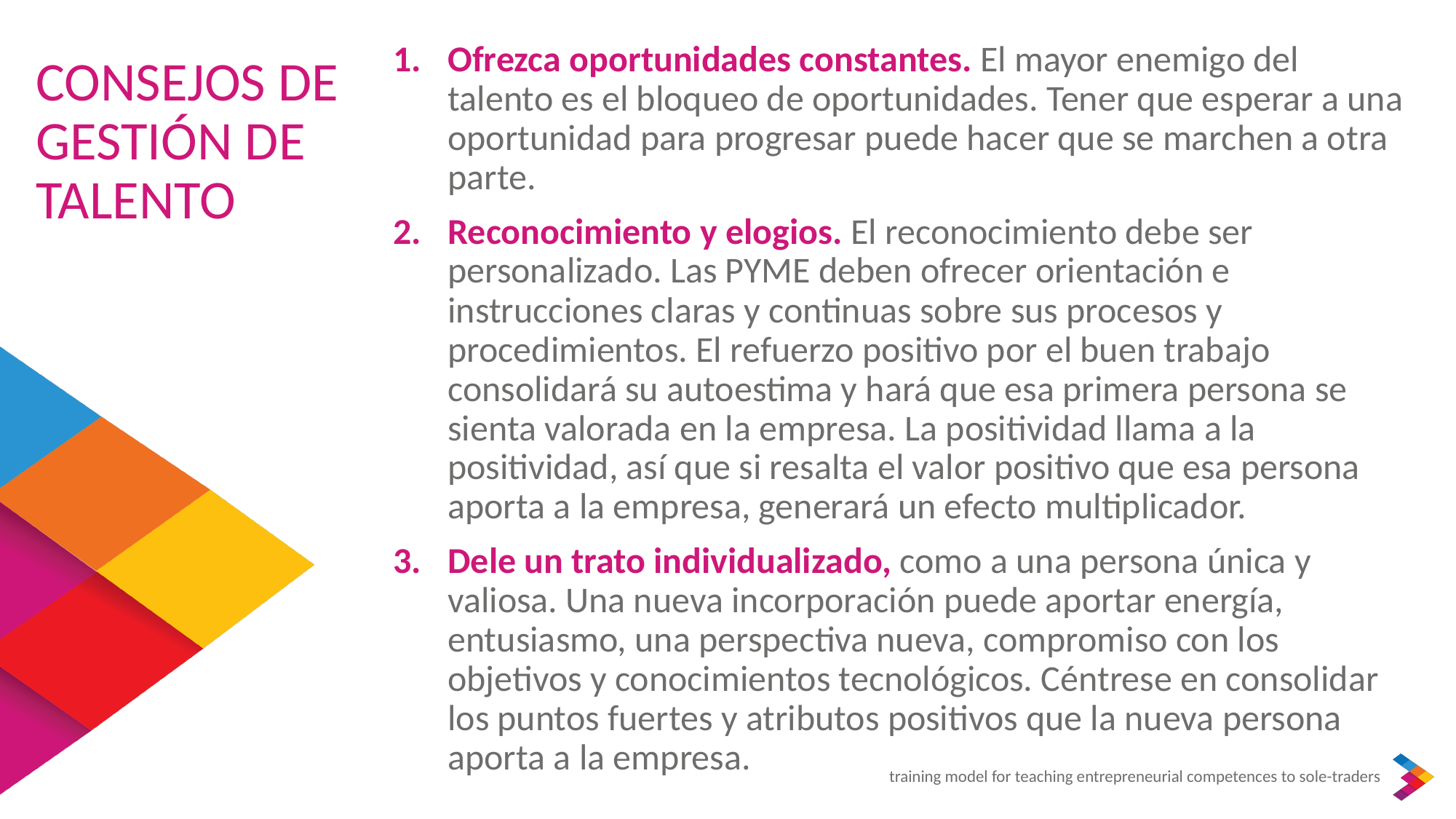

Ofrezca oportunidades constantes. El mayor enemigo del talento es el bloqueo de oportunidades. Tener que esperar a una oportunidad para progresar puede hacer que se marchen a otra parte.
Reconocimiento y elogios. El reconocimiento debe ser personalizado. Las PYME deben ofrecer orientación e instrucciones claras y continuas sobre sus procesos y procedimientos. El refuerzo positivo por el buen trabajo consolidará su autoestima y hará que esa primera persona se sienta valorada en la empresa. La positividad llama a la positividad, así que si resalta el valor positivo que esa persona aporta a la empresa, generará un efecto multiplicador.
Dele un trato individualizado, como a una persona única y valiosa. Una nueva incorporación puede aportar energía, entusiasmo, una perspectiva nueva, compromiso con los objetivos y conocimientos tecnológicos. Céntrese en consolidar los puntos fuertes y atributos positivos que la nueva persona aporta a la empresa.

CONSEJOS DE GESTIÓN DE TALENTO